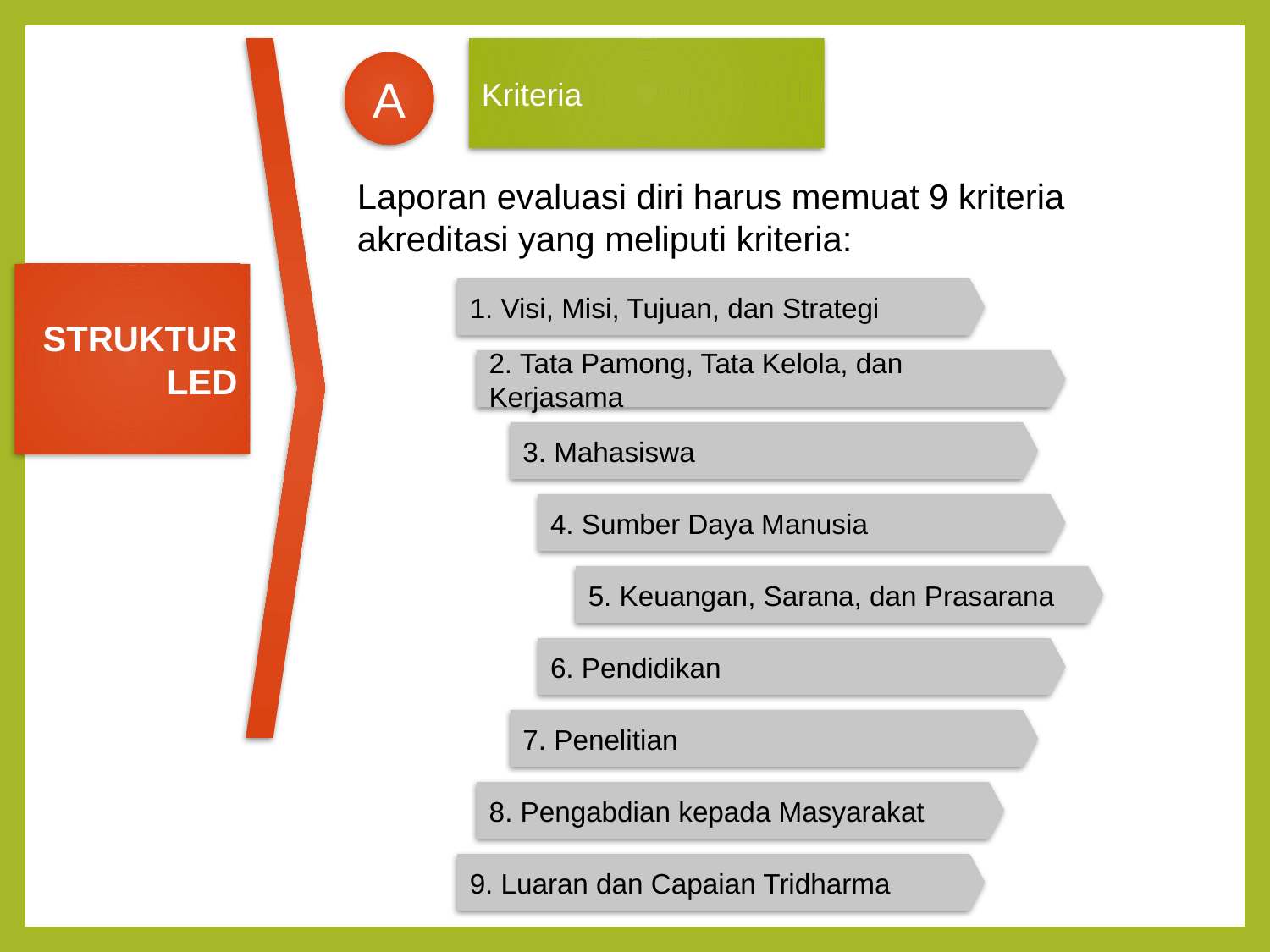

Kriteria
A
Laporan evaluasi diri harus memuat 9 kriteria akreditasi yang meliputi kriteria:
STRUKTUR LED
1. Visi, Misi, Tujuan, dan Strategi
2. Tata Pamong, Tata Kelola, dan Kerjasama
3. Mahasiswa
4. Sumber Daya Manusia
5. Keuangan, Sarana, dan Prasarana
6. Pendidikan
7. Penelitian
8. Pengabdian kepada Masyarakat
9. Luaran dan Capaian Tridharma